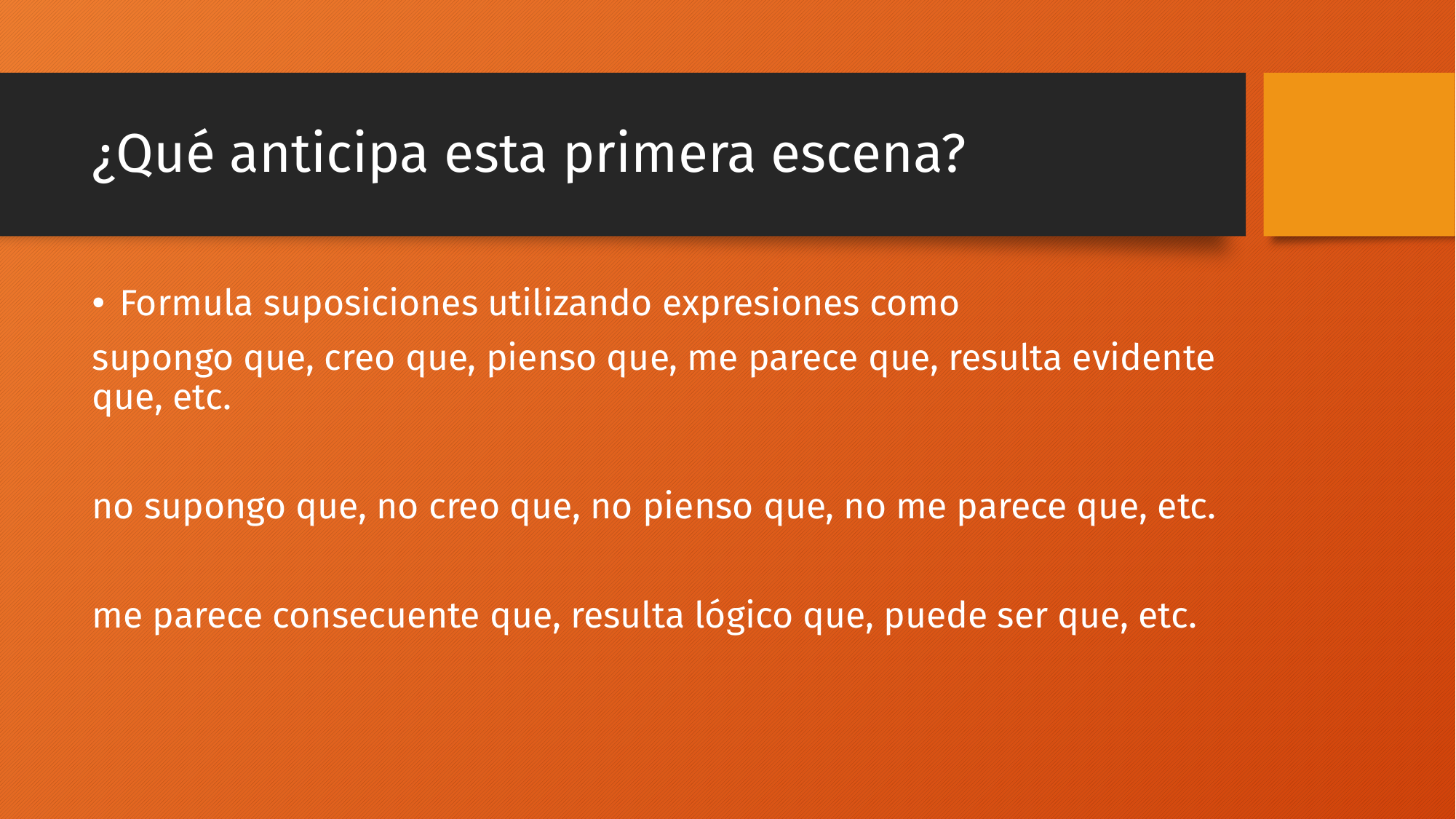

# ¿Qué anticipa esta primera escena?
Formula suposiciones utilizando expresiones como
supongo que, creo que, pienso que, me parece que, resulta evidente que, etc.

no supongo que, no creo que, no pienso que, no me parece que, etc.

me parece consecuente que, resulta lógico que, puede ser que, etc.